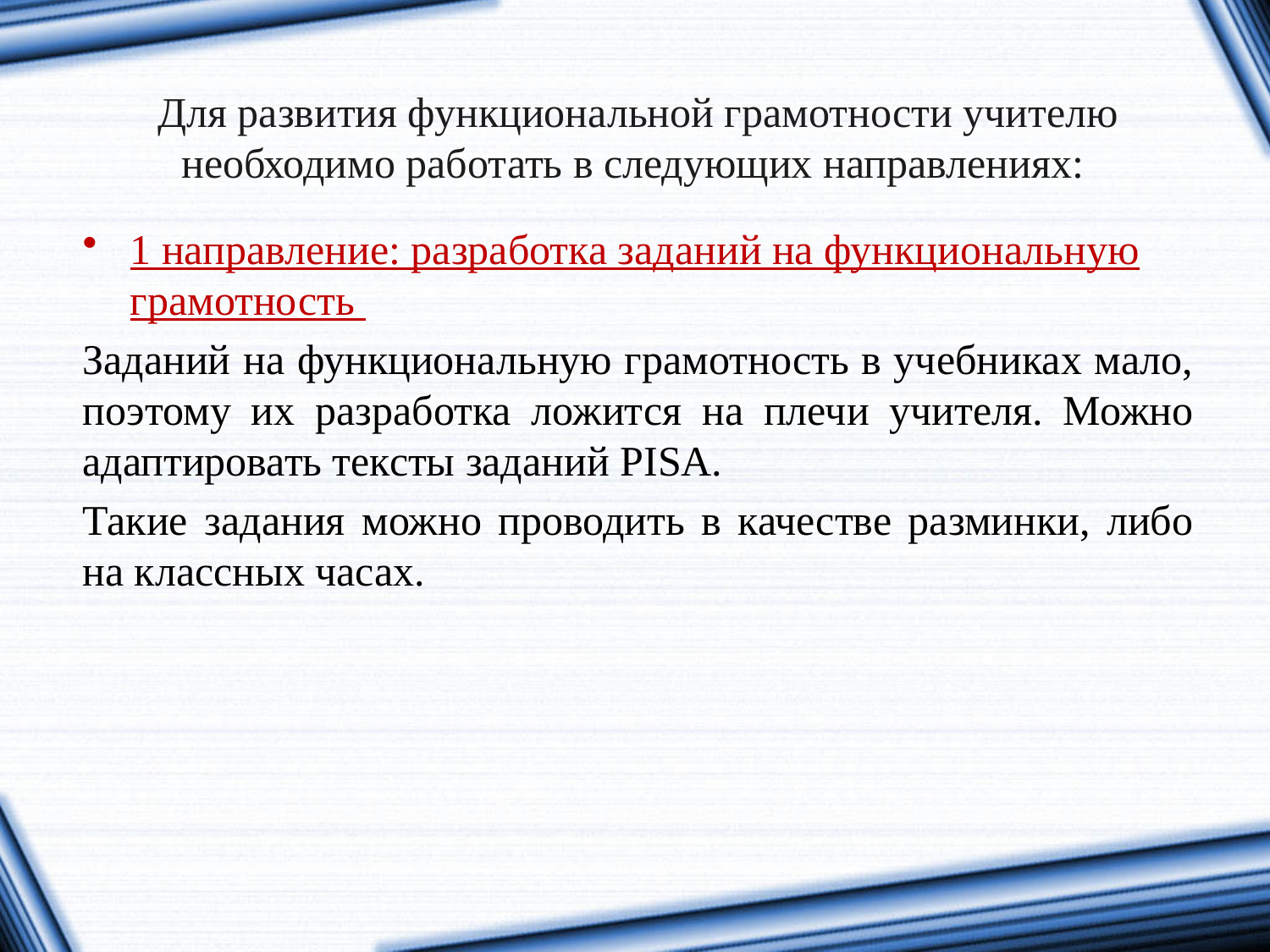

# Для развития функциональной грамотности учителю необходимо работать в следующих направлениях:
1 направление: разработка заданий на функциональную грамотность
Заданий на функциональную грамотность в учебниках мало, поэтому их разработка ложится на плечи учителя. Можно адаптировать тексты заданий PISA.
Такие задания можно проводить в качестве разминки, либо на классных часах.